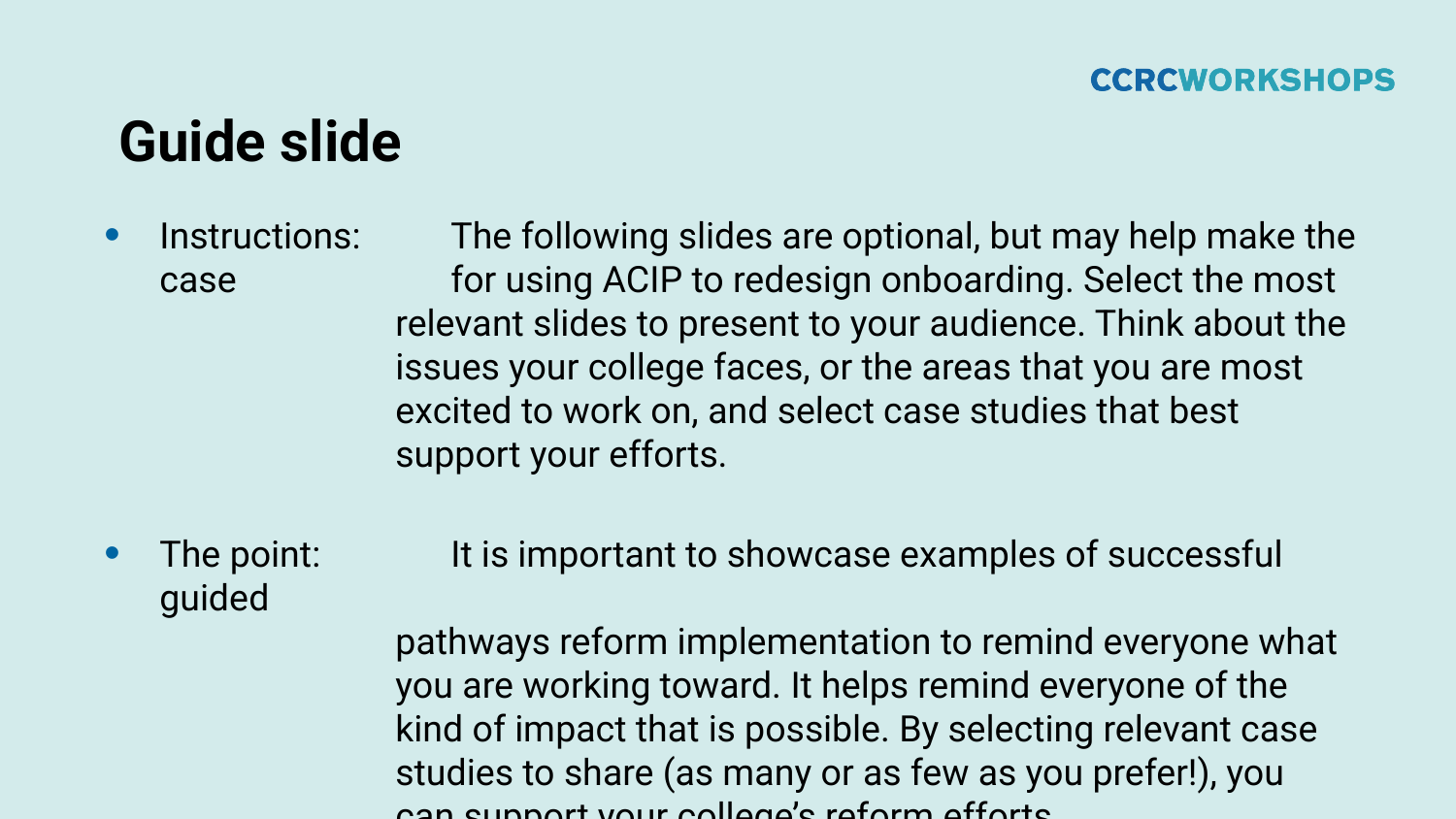

# Guide slide
Instructions: 	The following slides are optional, but may help make the case 		for using ACIP to redesign onboarding. Select the most
		relevant slides to present to your audience. Think about the 		issues your college faces, or the areas that you are most
		excited to work on, and select case studies that best
		support your efforts.

The point: 	It is important to showcase examples of successful guided
		pathways reform implementation to remind everyone what
		you are working toward. It helps remind everyone of the
		kind of impact that is possible. By selecting relevant case
		studies to share (as many or as few as you prefer!), you
		can support your college’s reform efforts.